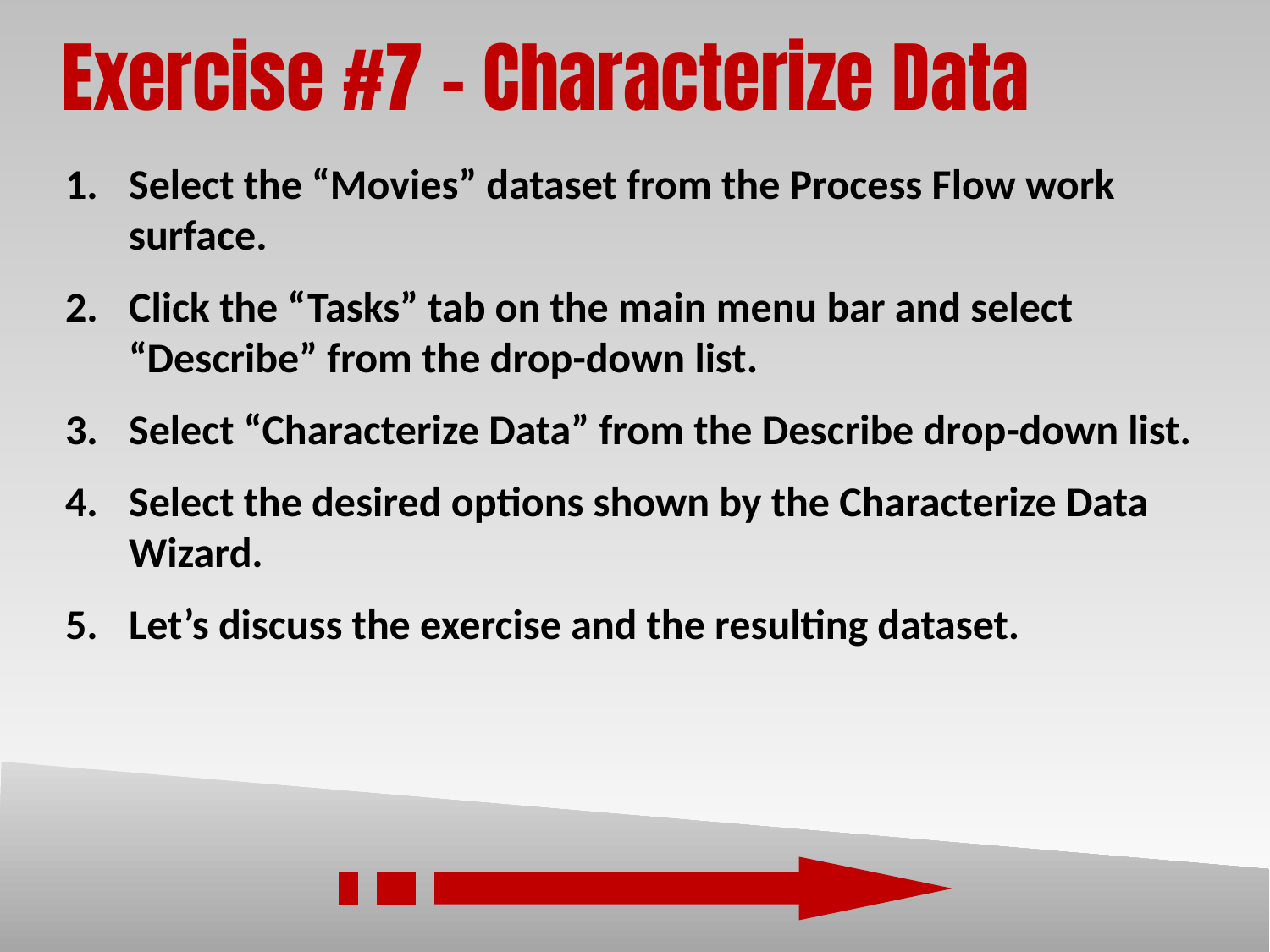

Exercise #7 – Characterize Data
Select the “Movies” dataset from the Process Flow work surface.
Click the “Tasks” tab on the main menu bar and select “Describe” from the drop-down list.
Select “Characterize Data” from the Describe drop-down list.
Select the desired options shown by the Characterize Data Wizard.
Let’s discuss the exercise and the resulting dataset.